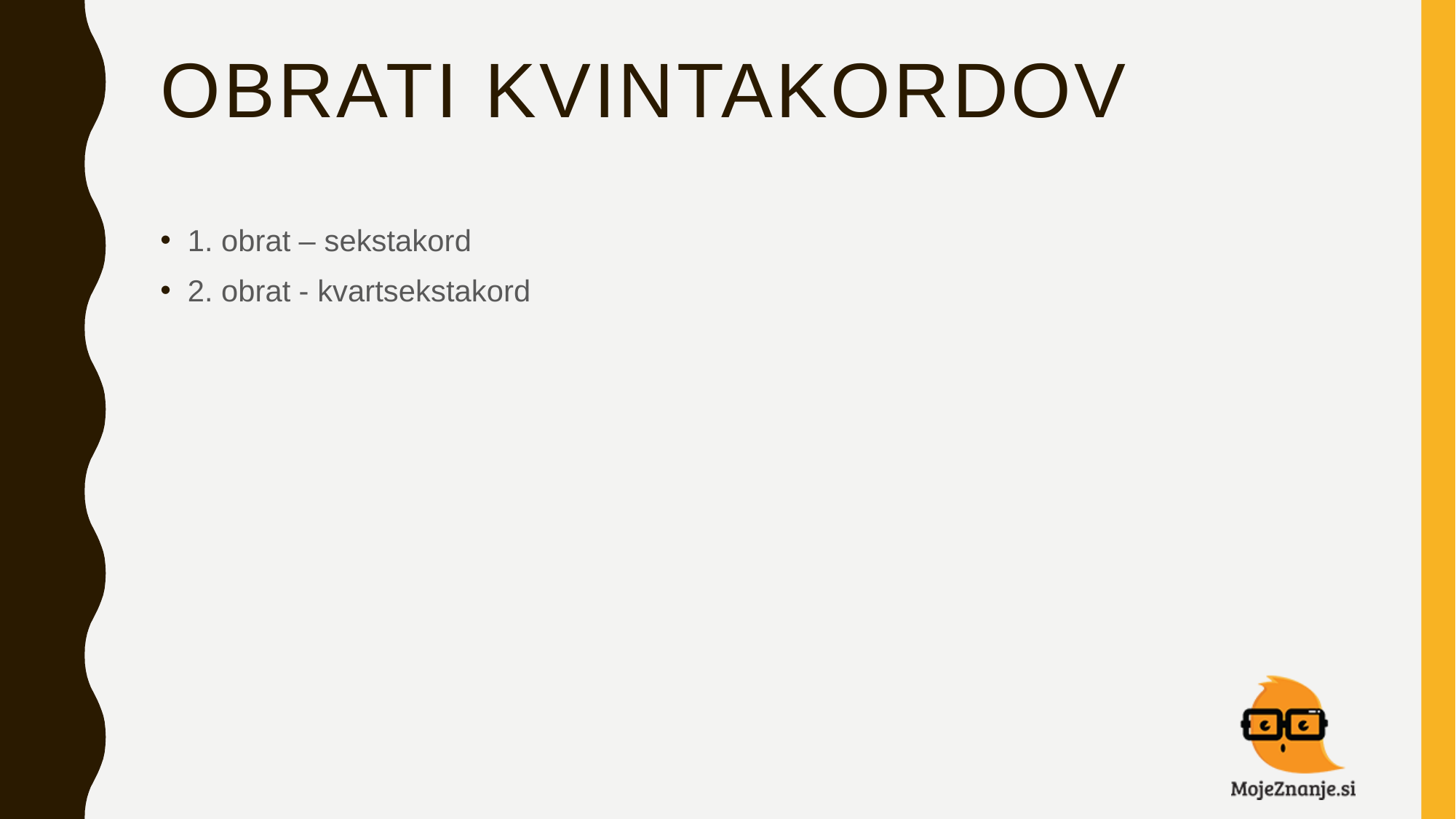

# Obrati kvintakordov
1. obrat – sekstakord
2. obrat - kvartsekstakord